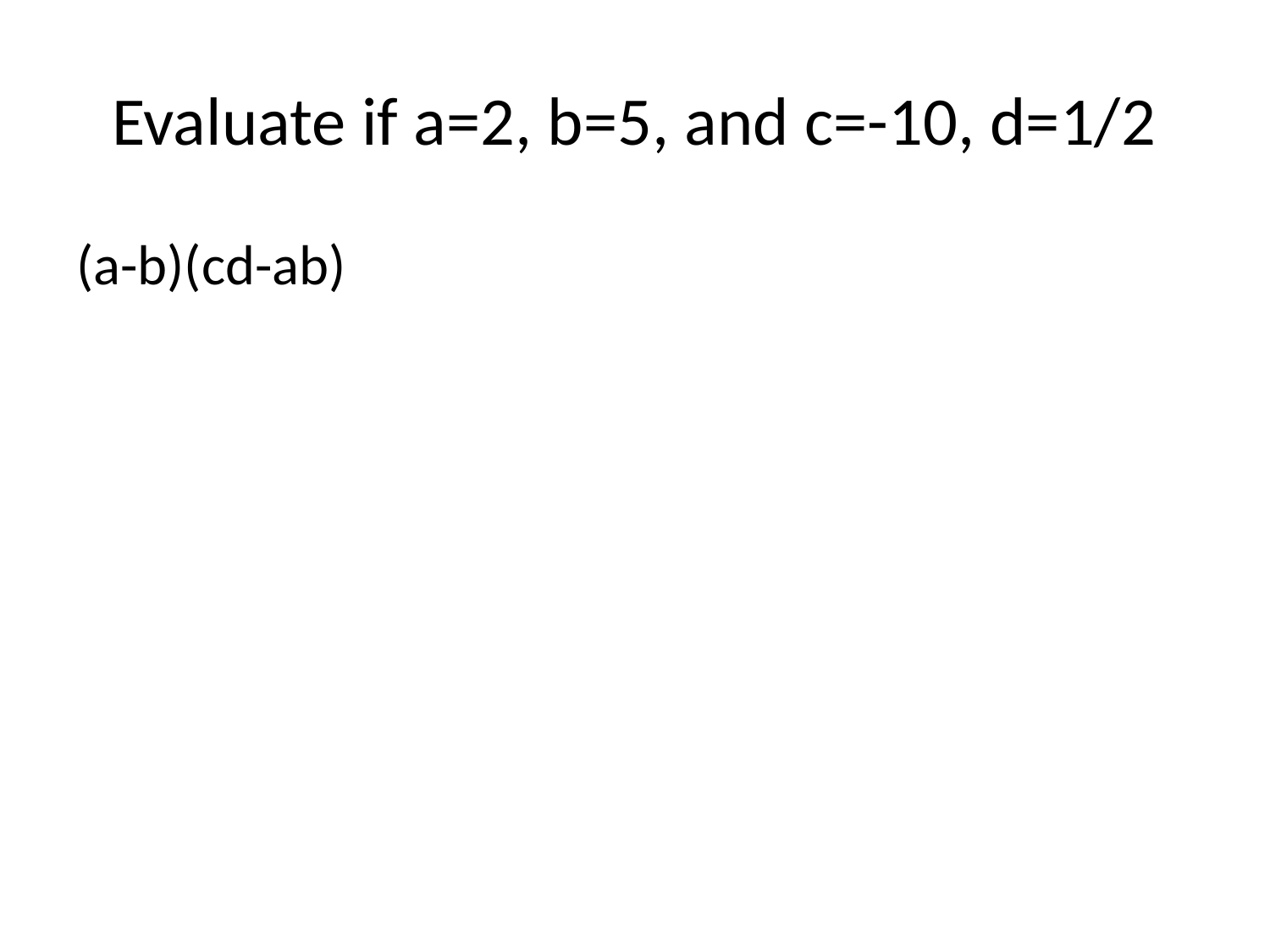

# Evaluate if a=2, b=5, and c=-10, d=1/2
(a-b)(cd-ab)